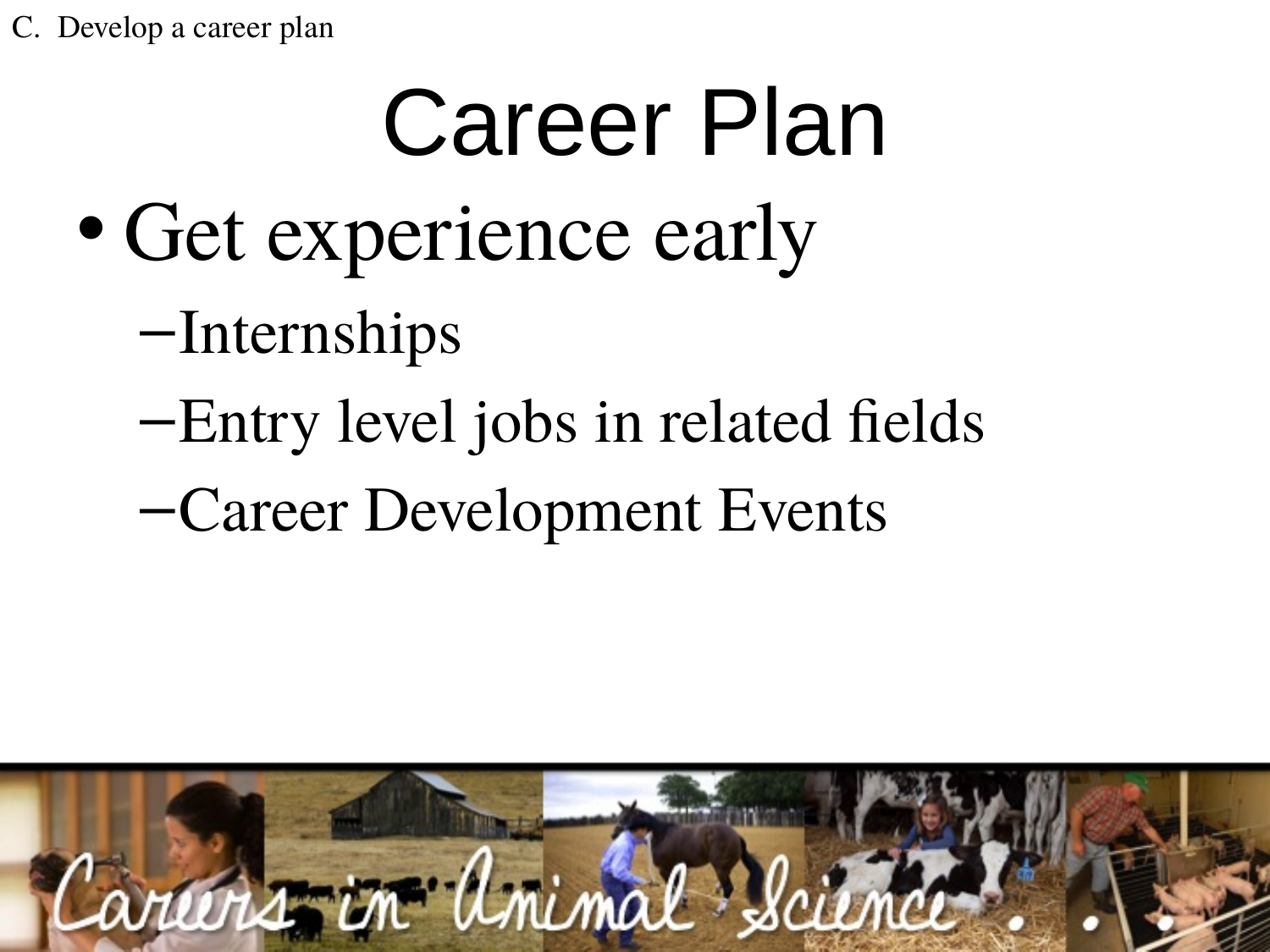

C.  Develop a career plan
# Career Plan
Get experience early
Internships
Entry level jobs in related fields
Career Development Events